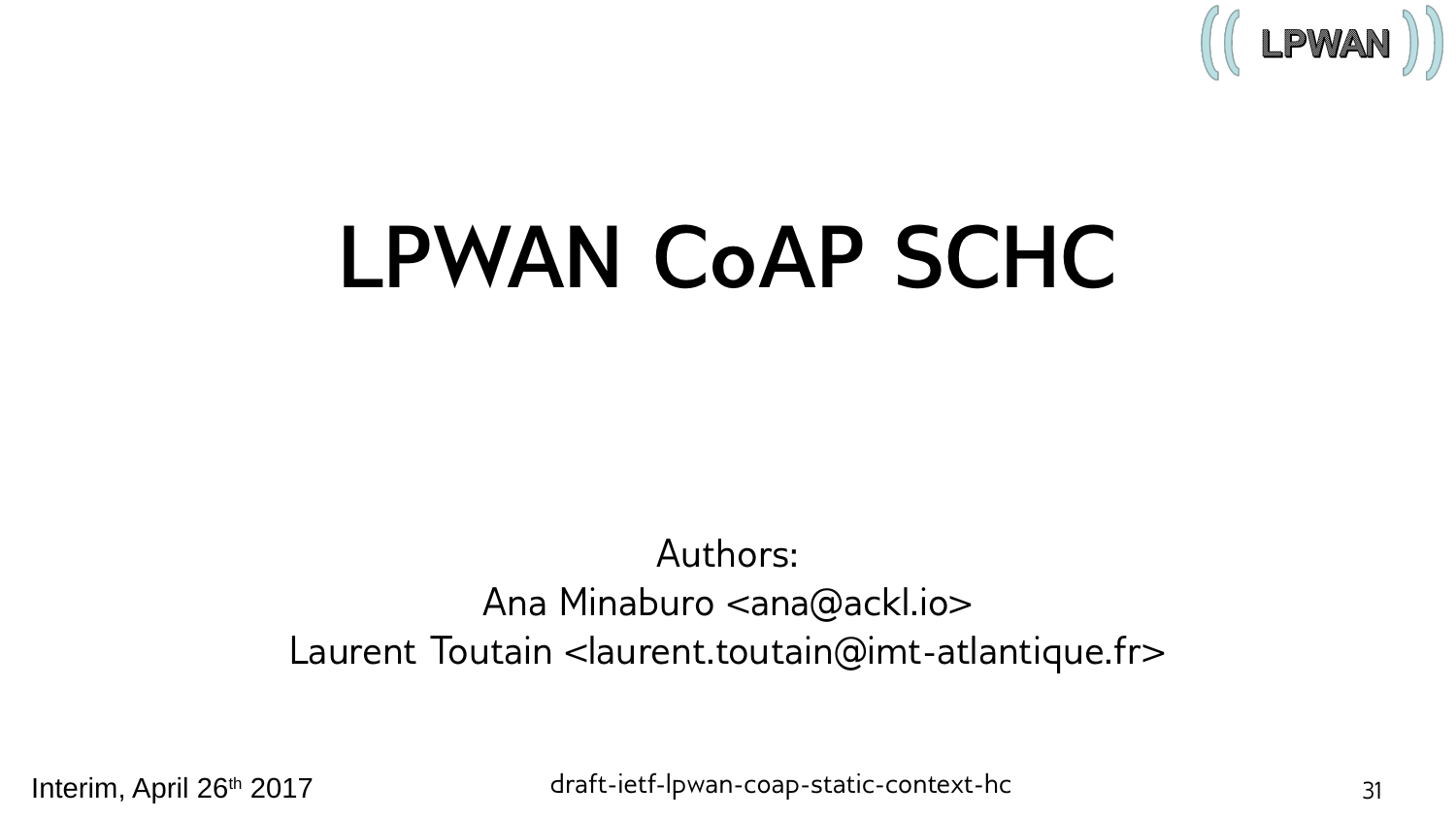

LPWAN CoAP SCHC
Authors:
Ana Minaburo <ana@ackl.io>
Laurent Toutain <laurent.toutain@imt-atlantique.fr>

draft-ietf-lpwan-coap-static-context-hc
31